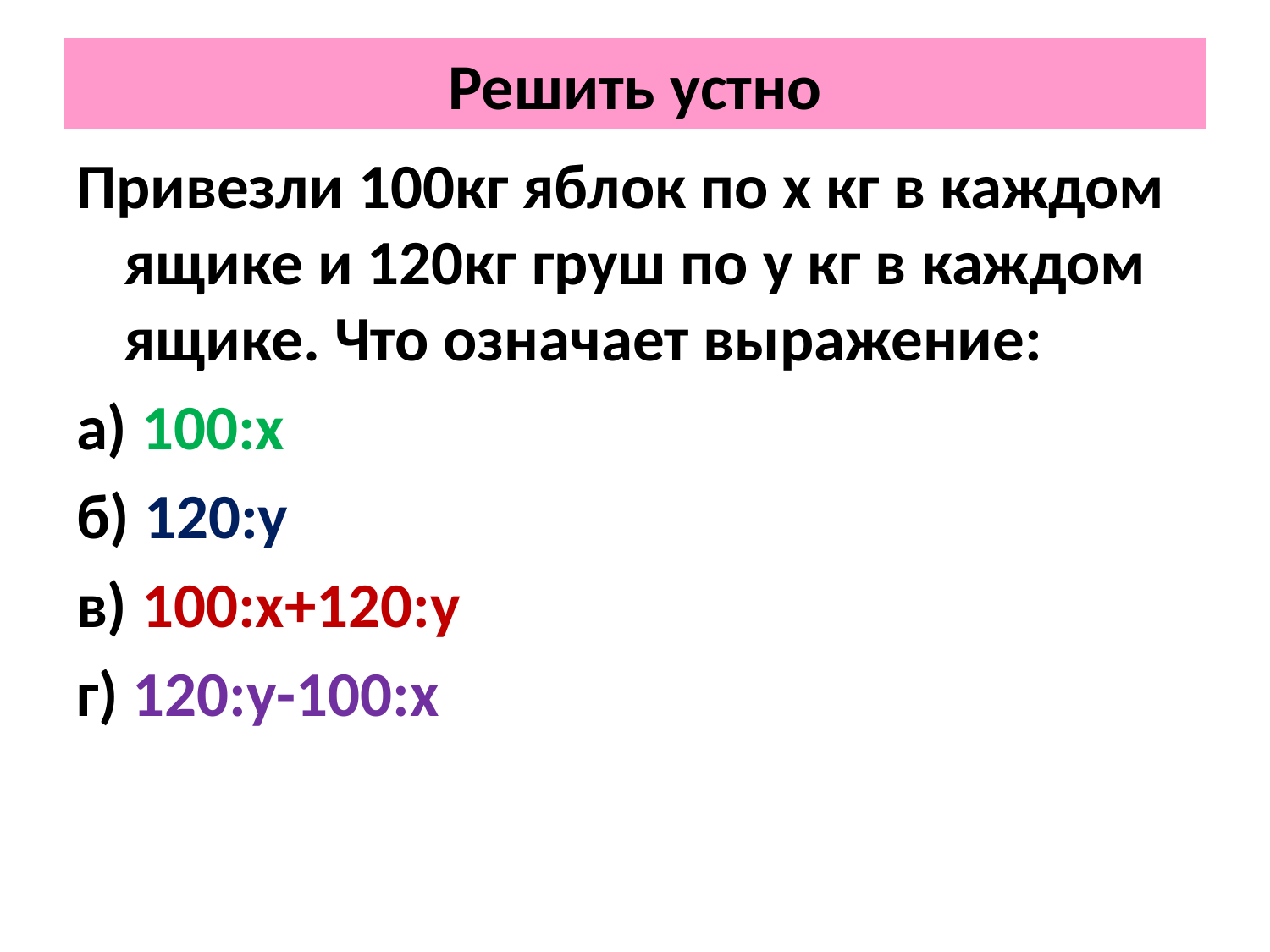

# Решить устно
Привезли 100кг яблок по х кг в каждом ящике и 120кг груш по у кг в каждом ящике. Что означает выражение:
а) 100:х
б) 120:у
в) 100:х+120:у
г) 120:у-100:х